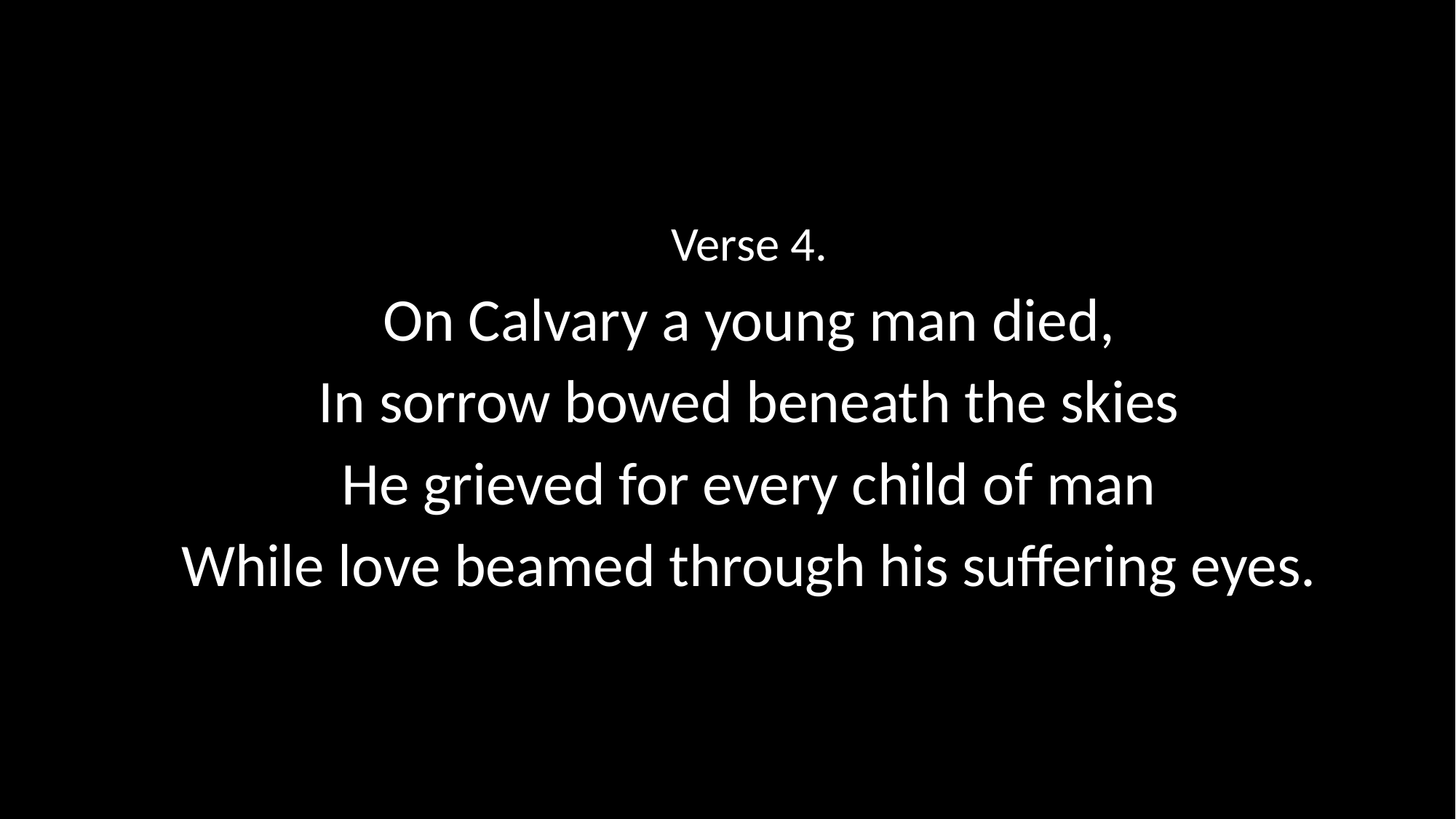

Verse 4.
On Calvary a young man died,
In sorrow bowed beneath the skies
He grieved for every child of man
While love beamed through his suffering eyes.